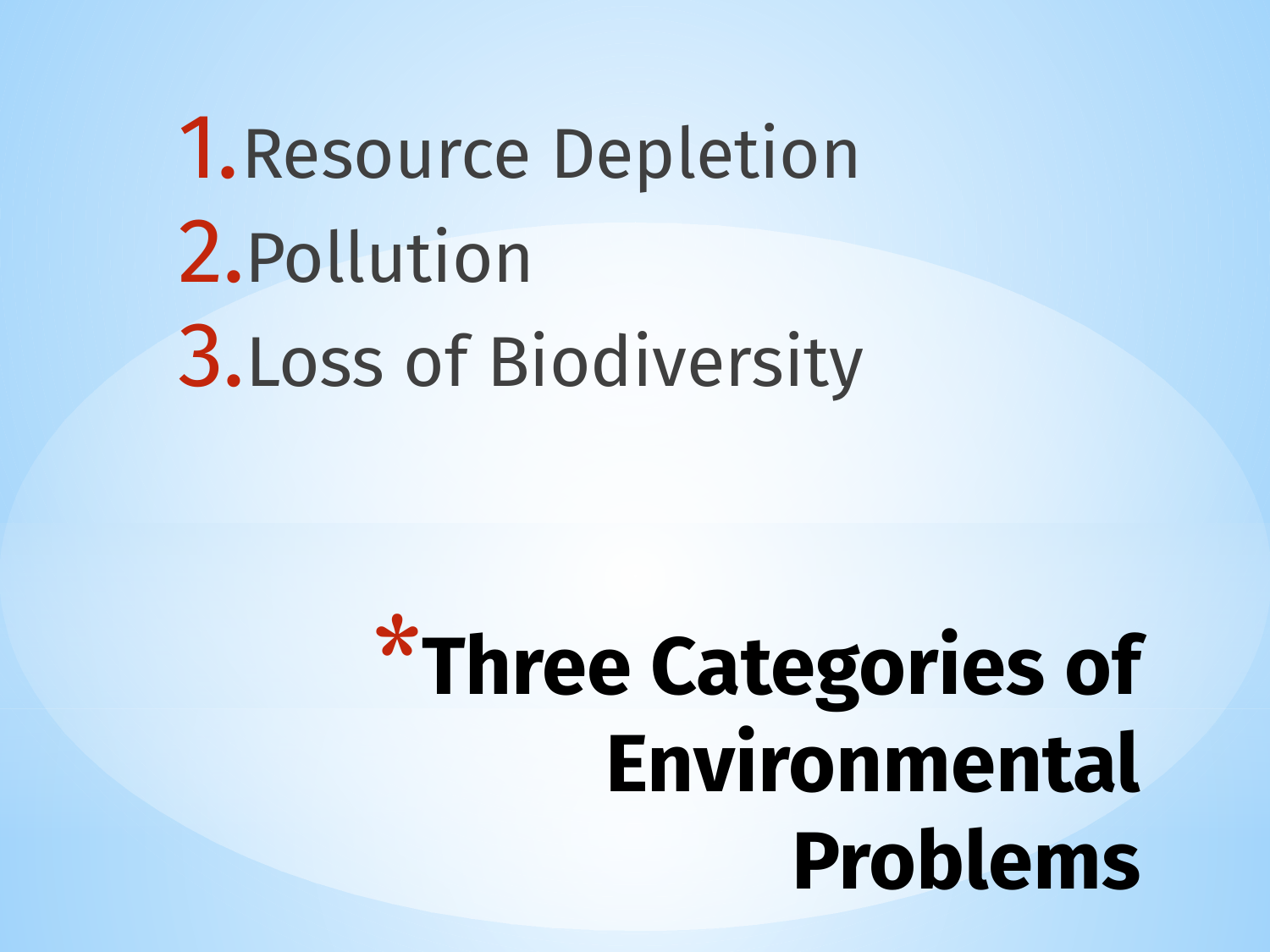

Resource Depletion
Pollution
Loss of Biodiversity
# Three Categories of Environmental Problems